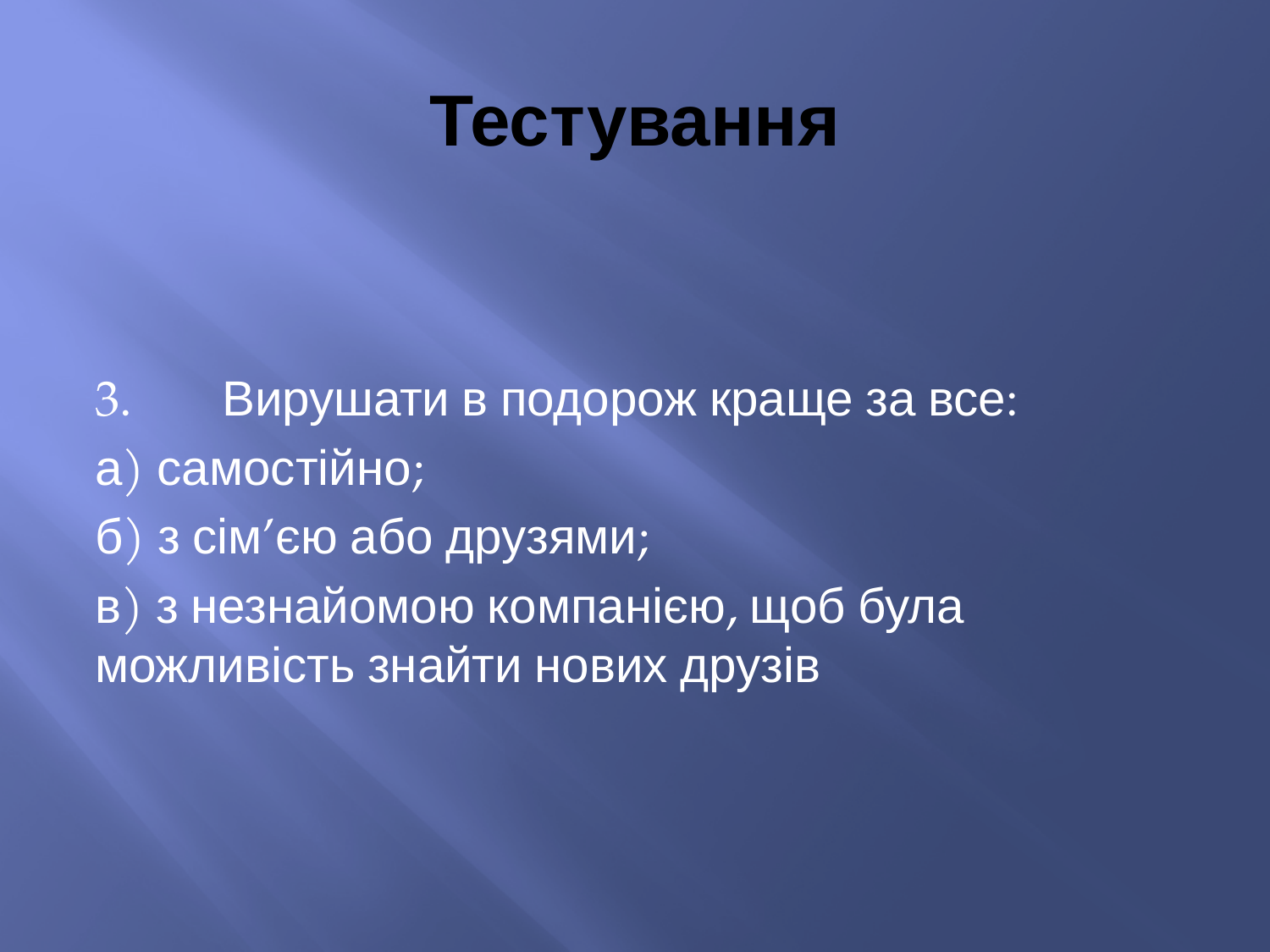

# Тестування

3.	Вирушати в подорож краще за все:
а) самостійно;
б) з сім’єю або друзями;
в) з незнайомою компанією, щоб була можливість знайти нових друзів